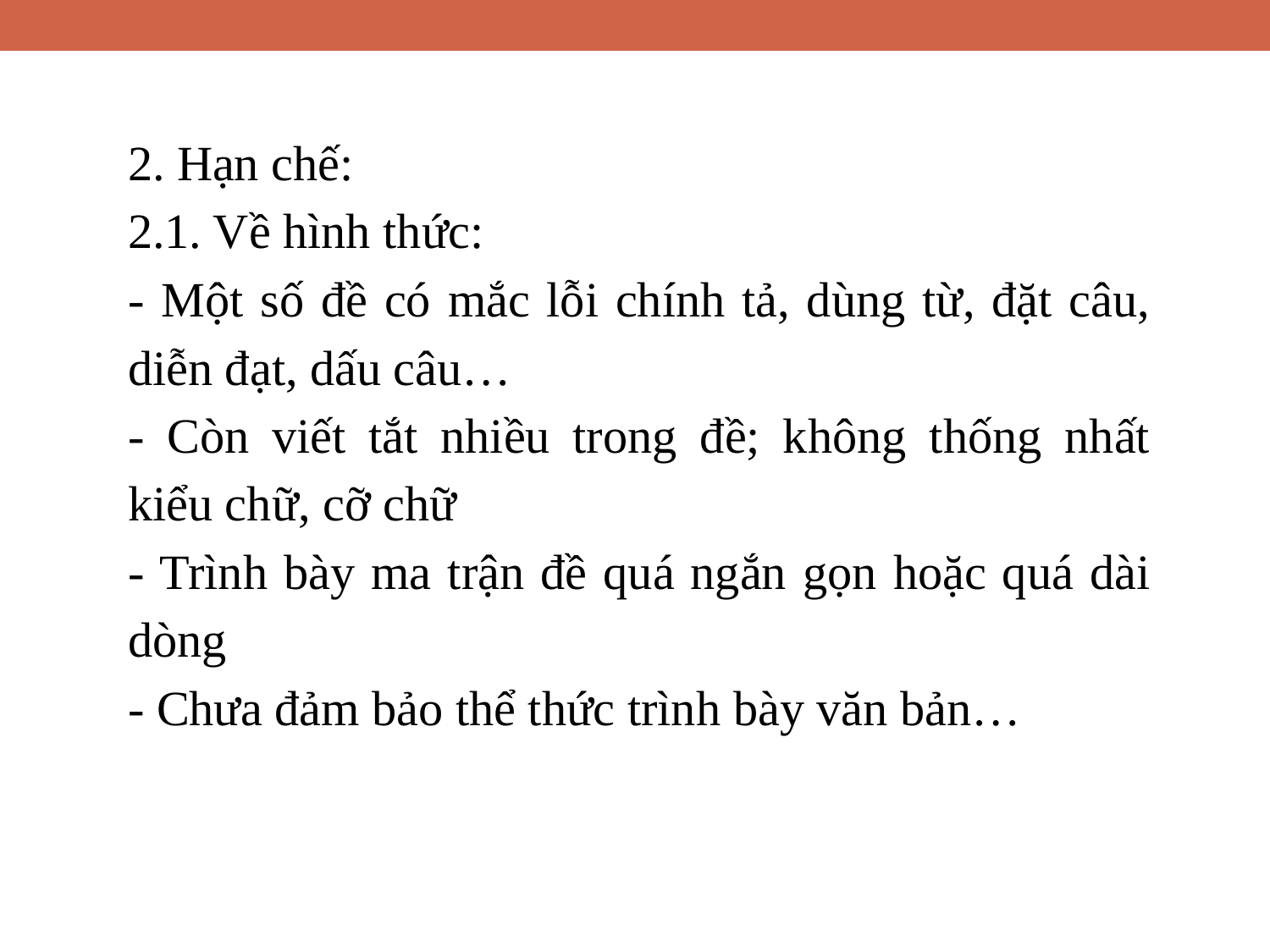

2. Hạn chế:
2.1. Về hình thức:
- Một số đề có mắc lỗi chính tả, dùng từ, đặt câu, diễn đạt, dấu câu…
- Còn viết tắt nhiều trong đề; không thống nhất kiểu chữ, cỡ chữ
- Trình bày ma trận đề quá ngắn gọn hoặc quá dài dòng
- Chưa đảm bảo thể thức trình bày văn bản…